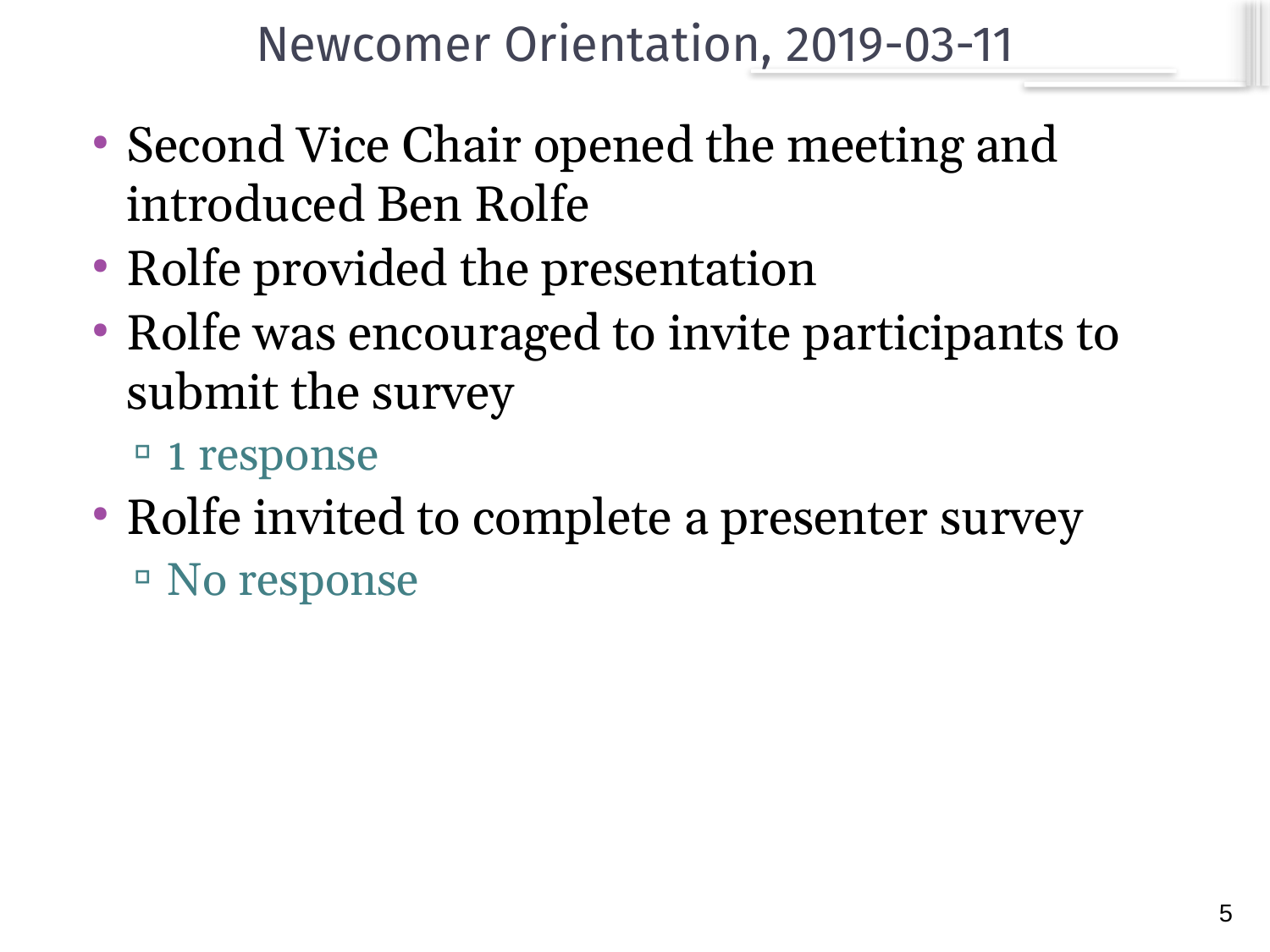

# Newcomer Orientation, 2019-03-11
Second Vice Chair opened the meeting and introduced Ben Rolfe
Rolfe provided the presentation
Rolfe was encouraged to invite participants to submit the survey
1 response
Rolfe invited to complete a presenter survey
No response